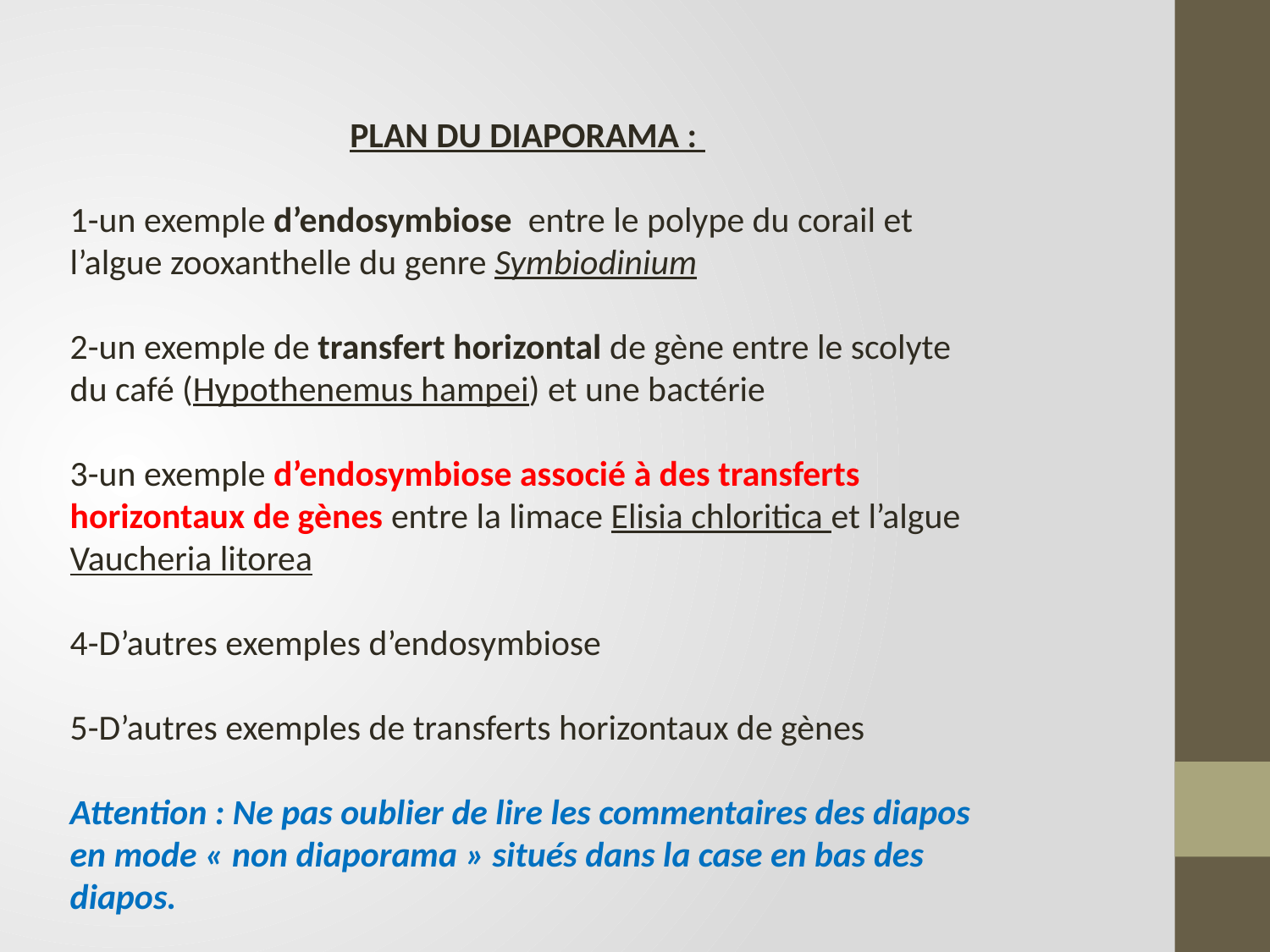

PLAN DU DIAPORAMA :

1-un exemple d’endosymbiose  entre le polype du corail et l’algue zooxanthelle du genre Symbiodinium

2-un exemple de transfert horizontal de gène entre le scolyte du café (Hypothenemus hampei) et une bactérie

3-un exemple d’endosymbiose associé à des transferts horizontaux de gènes entre la limace Elisia chloritica et l’algue Vaucheria litorea

4-D’autres exemples d’endosymbiose

5-D’autres exemples de transferts horizontaux de gènes

Attention : Ne pas oublier de lire les commentaires des diapos en mode « non diaporama » situés dans la case en bas des diapos.